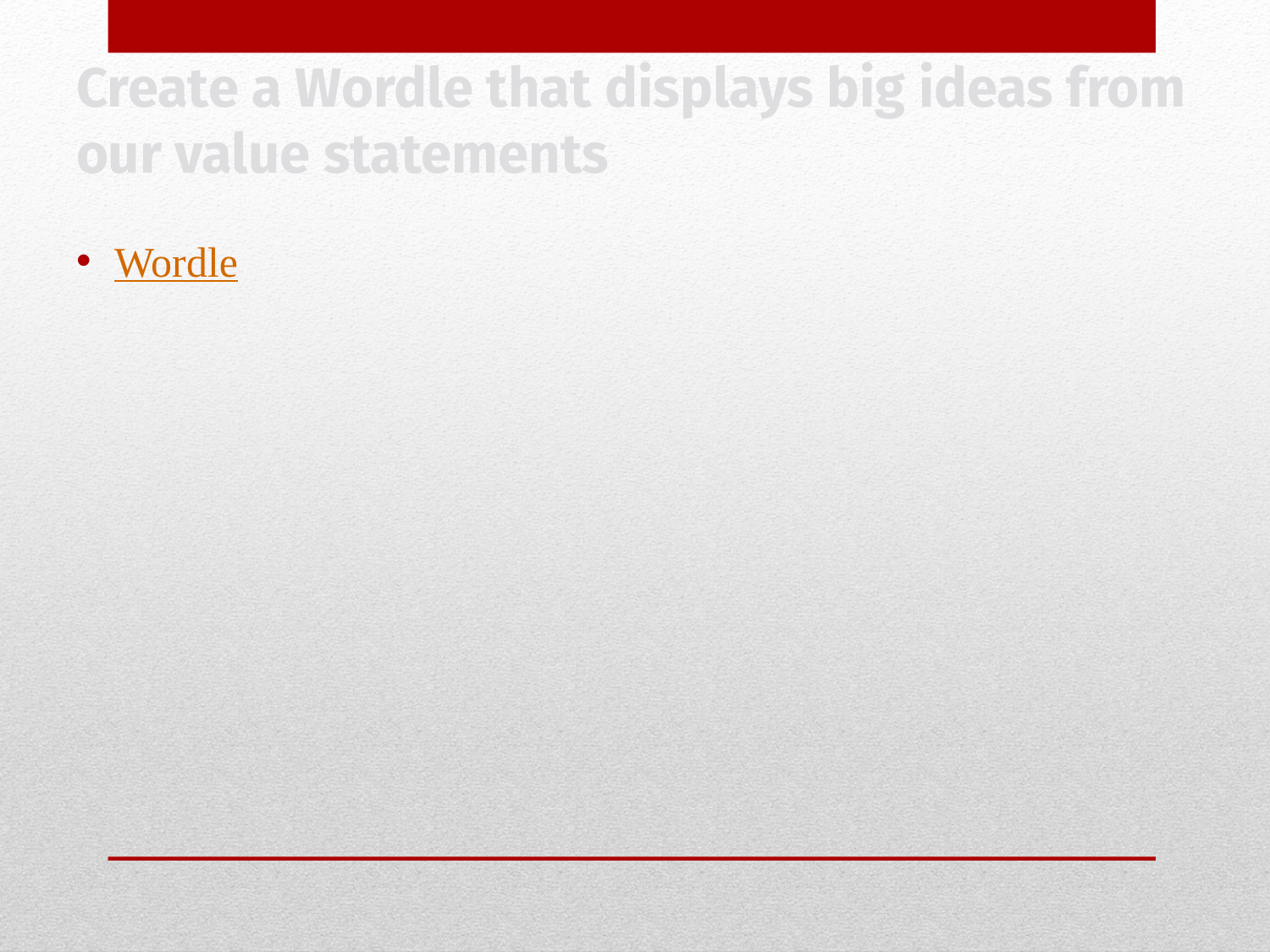

# Create a Wordle that displays big ideas from our value statements
Wordle